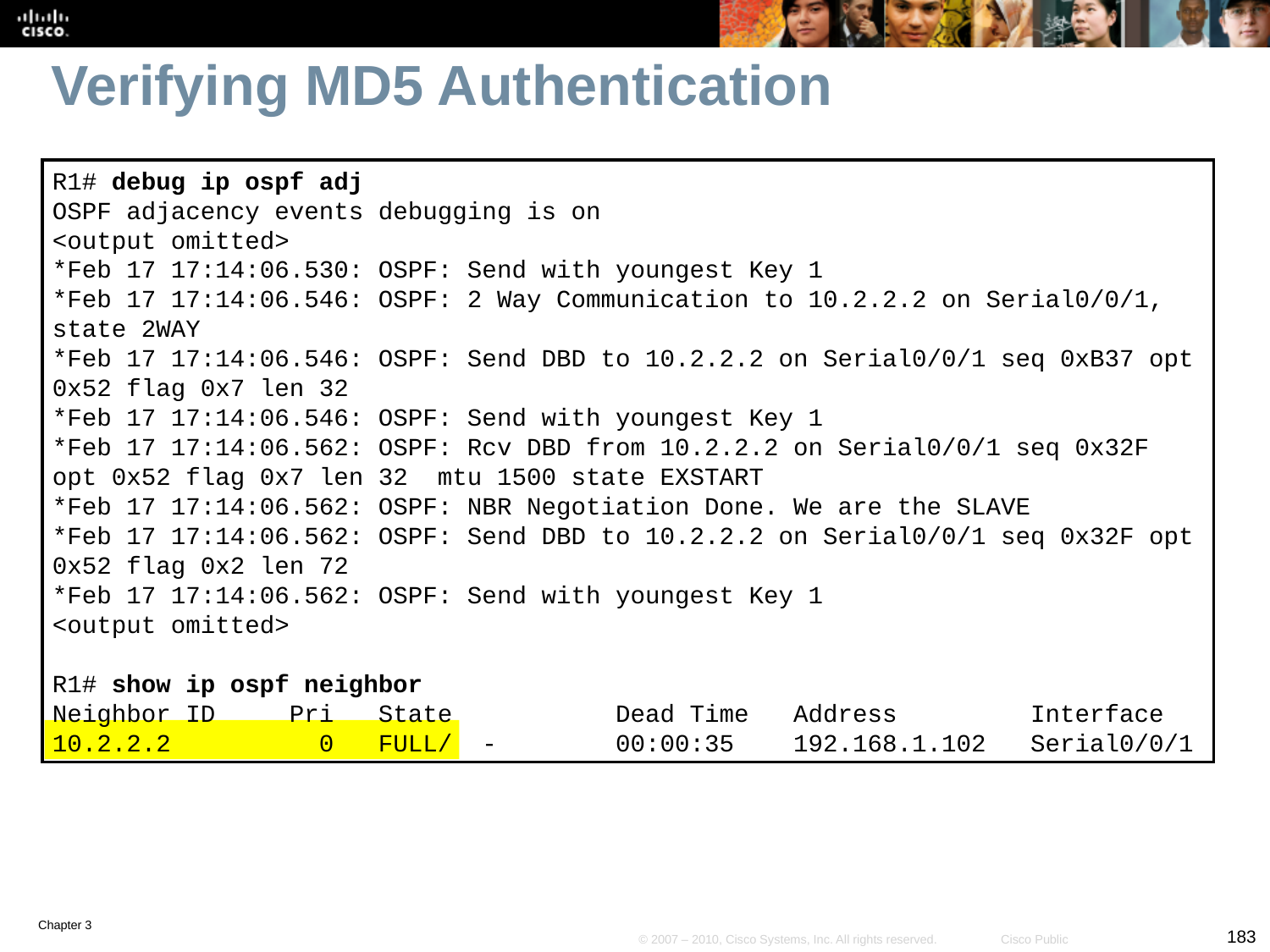

# Verifying MD5 Authentication
R1# debug ip ospf adj
OSPF adjacency events debugging is on
<output omitted>
*Feb 17 17:14:06.530: OSPF: Send with youngest Key 1
*Feb 17 17:14:06.546: OSPF: 2 Way Communication to 10.2.2.2 on Serial0/0/1, state 2WAY
*Feb 17 17:14:06.546: OSPF: Send DBD to 10.2.2.2 on Serial0/0/1 seq 0xB37 opt 0x52 flag 0x7 len 32
*Feb 17 17:14:06.546: OSPF: Send with youngest Key 1
*Feb 17 17:14:06.562: OSPF: Rcv DBD from 10.2.2.2 on Serial0/0/1 seq 0x32F opt 0x52 flag 0x7 len 32  mtu 1500 state EXSTART
*Feb 17 17:14:06.562: OSPF: NBR Negotiation Done. We are the SLAVE
*Feb 17 17:14:06.562: OSPF: Send DBD to 10.2.2.2 on Serial0/0/1 seq 0x32F opt 0x52 flag 0x2 len 72
*Feb 17 17:14:06.562: OSPF: Send with youngest Key 1
<output omitted>

R1# show ip ospf neighbor
Neighbor ID     Pri   State           Dead Time   Address         Interface
10.2.2.2          0   FULL/  -        00:00:35    192.168.1.102   Serial0/0/1